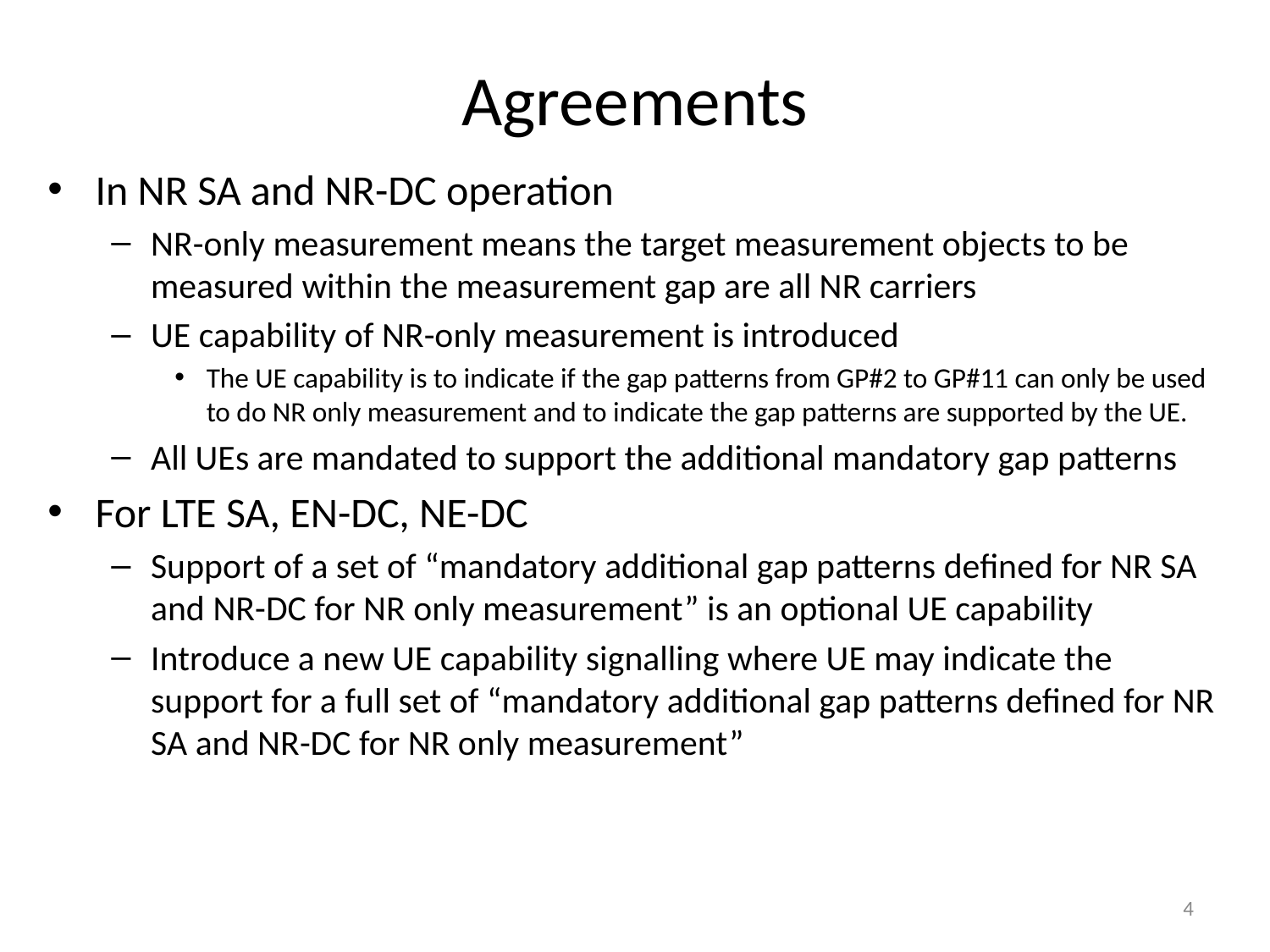

# Agreements
​In NR SA and NR-DC operation
NR-only measurement means the target measurement objects to be measured within the measurement gap are all NR carriers
UE capability of NR-only measurement is introduced
The UE capability is to indicate if the gap patterns from GP#2 to GP#11 can only be used to do NR only measurement and to indicate the gap patterns are supported by the UE.
All UEs are mandated to support the additional mandatory gap patterns
For LTE SA, EN-DC, NE-DC
Support of a set of “mandatory additional gap patterns defined for NR SA and NR-DC for NR only measurement” is an optional UE capability
Introduce a new UE capability signalling where UE may indicate the support for a full set of “mandatory additional gap patterns defined for NR SA and NR-DC for NR only measurement”

4